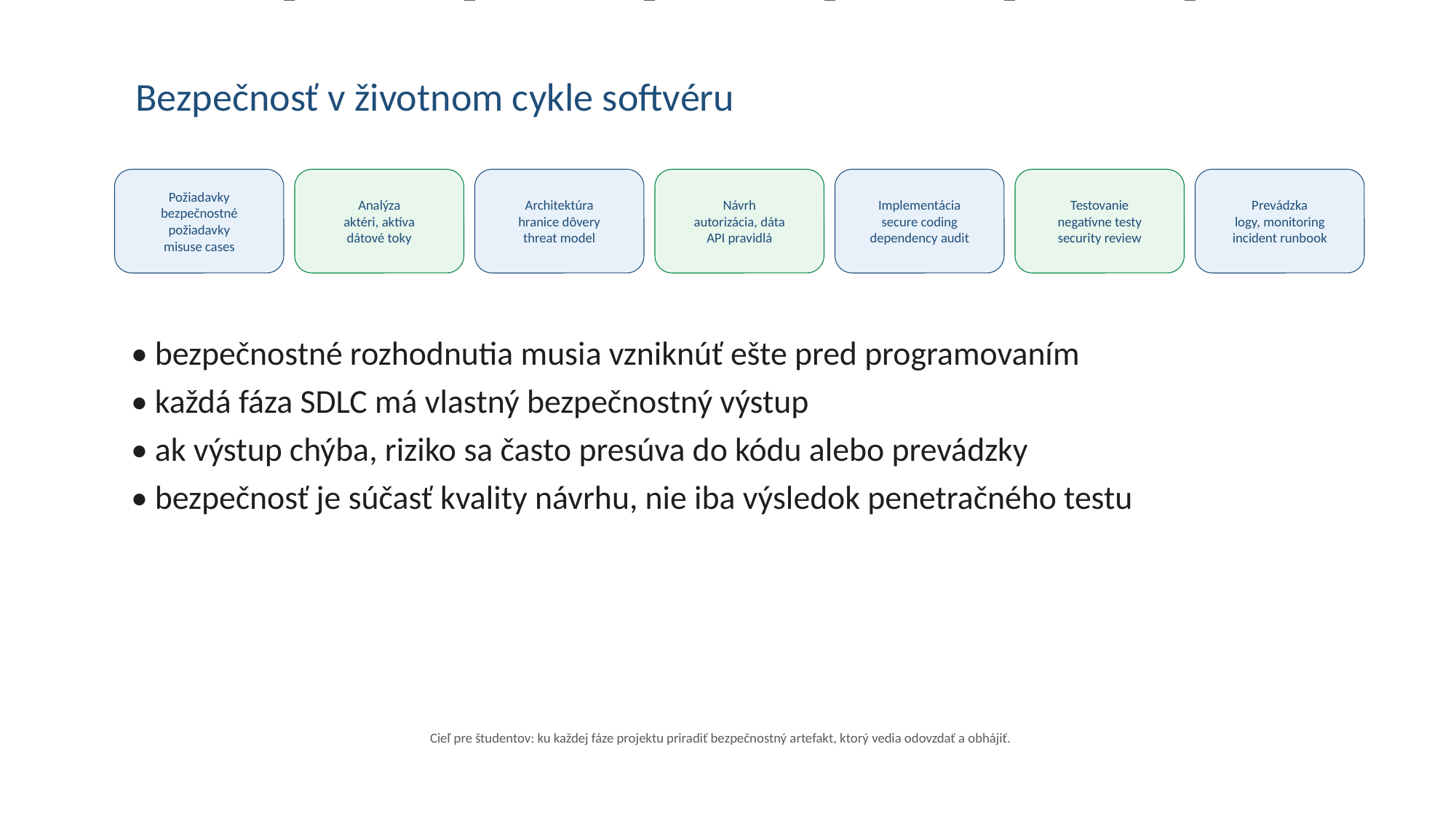

# Bezpečnosť v životnom cykle softvéru
Požiadavky
bezpečnostné požiadavky
misuse cases
Analýza
aktéri, aktíva
dátové toky
Architektúra
hranice dôvery
threat model
Návrh
autorizácia, dáta
API pravidlá
Implementácia
secure coding
dependency audit
Testovanie
negatívne testy
security review
Prevádzka
logy, monitoring
incident runbook
• bezpečnostné rozhodnutia musia vzniknúť ešte pred programovaním
• každá fáza SDLC má vlastný bezpečnostný výstup
• ak výstup chýba, riziko sa často presúva do kódu alebo prevádzky
• bezpečnosť je súčasť kvality návrhu, nie iba výsledok penetračného testu
Cieľ pre študentov: ku každej fáze projektu priradiť bezpečnostný artefakt, ktorý vedia odovzdať a obhájiť.